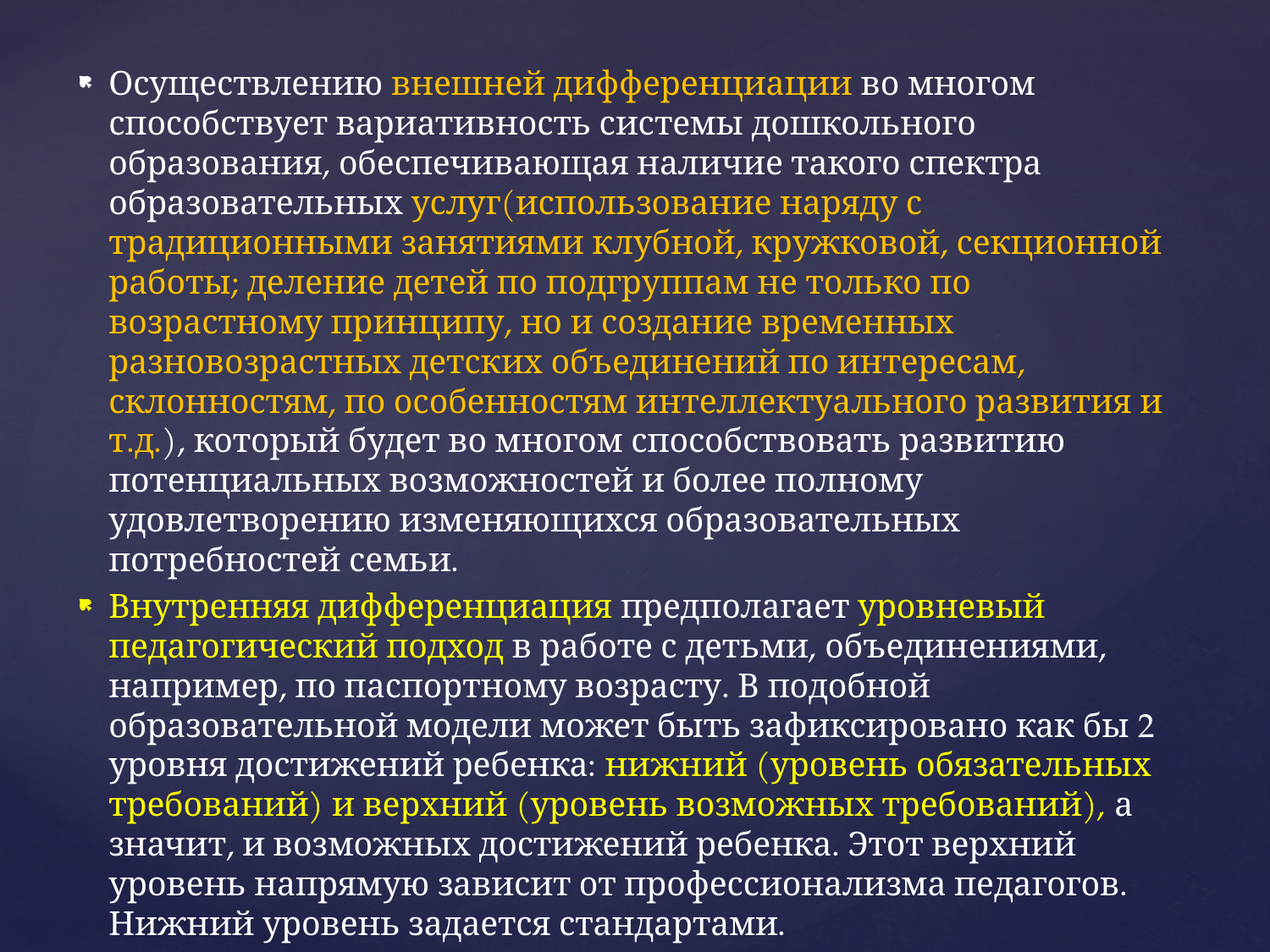

#
Осуществлению внешней дифференциации во многом способствует вариативность системы дошкольного образования, обеспечивающая наличие такого спект­ра образовательных услуг(использование наряду с традиционными занятиями клубной, кружковой, секционной работы; деление детей по подгруппам не только по возрастному принципу, но и создание временных разновозрастных детских объединений по интересам, склонностям, по особенностям интеллектуального развития и т.д.), который будет во многом способствовать развитию потенциальных возможнос­тей и более полному удовлетворению изменяющихся образовательных потребностей семьи.
Внутренняя дифференциация предполагает уровневый педагогический подход в работе с детьми, объединениями, например, по паспортному возрасту. В подобной образовательной модели может быть за­фиксировано как бы 2 уровня достижений ребенка: нижний (уровень обязательных требований) и верхний (уровень возможных требований), а значит, и воз­можных достижений ребенка. Этот верхний уровень напрямую зависит от профессионализма педагогов. Нижний уровень задается стандартами.